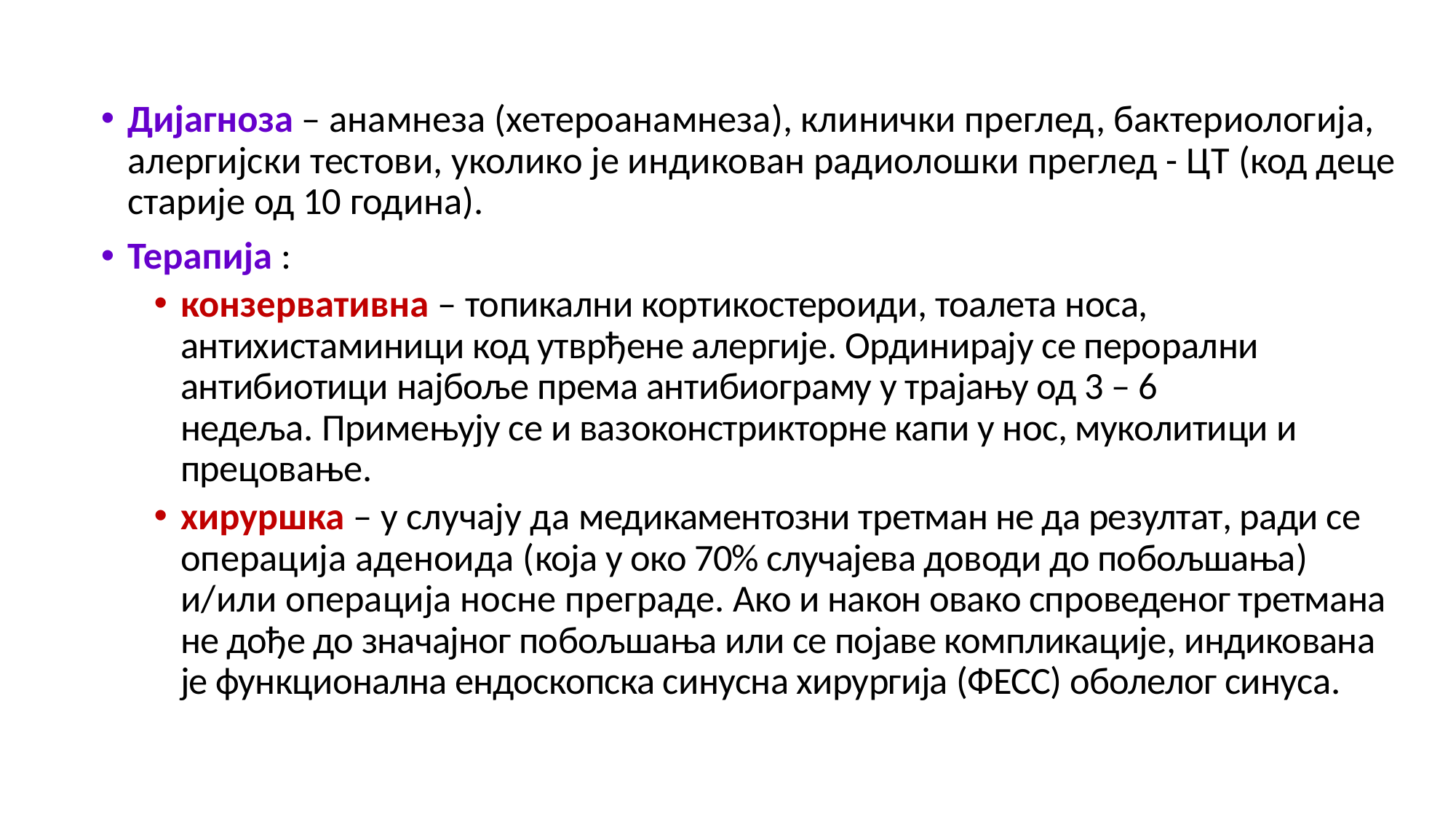

Дијагноза – анамнеза (хетероанамнеза), клинички преглед, бактериологија, алергијски тестови, уколико је индикован радиолошки преглед - ЦТ (код деце старије од 10 година).
Терапија :
конзервативна – топикални кортикостероиди, тоалета носа, антихистаминици код утврђене алергије. Ординирају се перорални антибиотици најбоље према антибиограму у трајању од 3 – 6 недеља. Примењују се и вазоконстрикторне капи у нос, муколитици и прецовање.
хируршка – у случају да медикаментозни третман не да резултат, ради се операција аденоида (која у око 70% случајева доводи до побољшања) и/или операција носне преграде. Ако и након овако спроведеног третмана не дође до значајног побољшања или се појаве компликације, индикована је функционална ендоскопска синусна хирургија (ФЕСС) оболелог синуса.